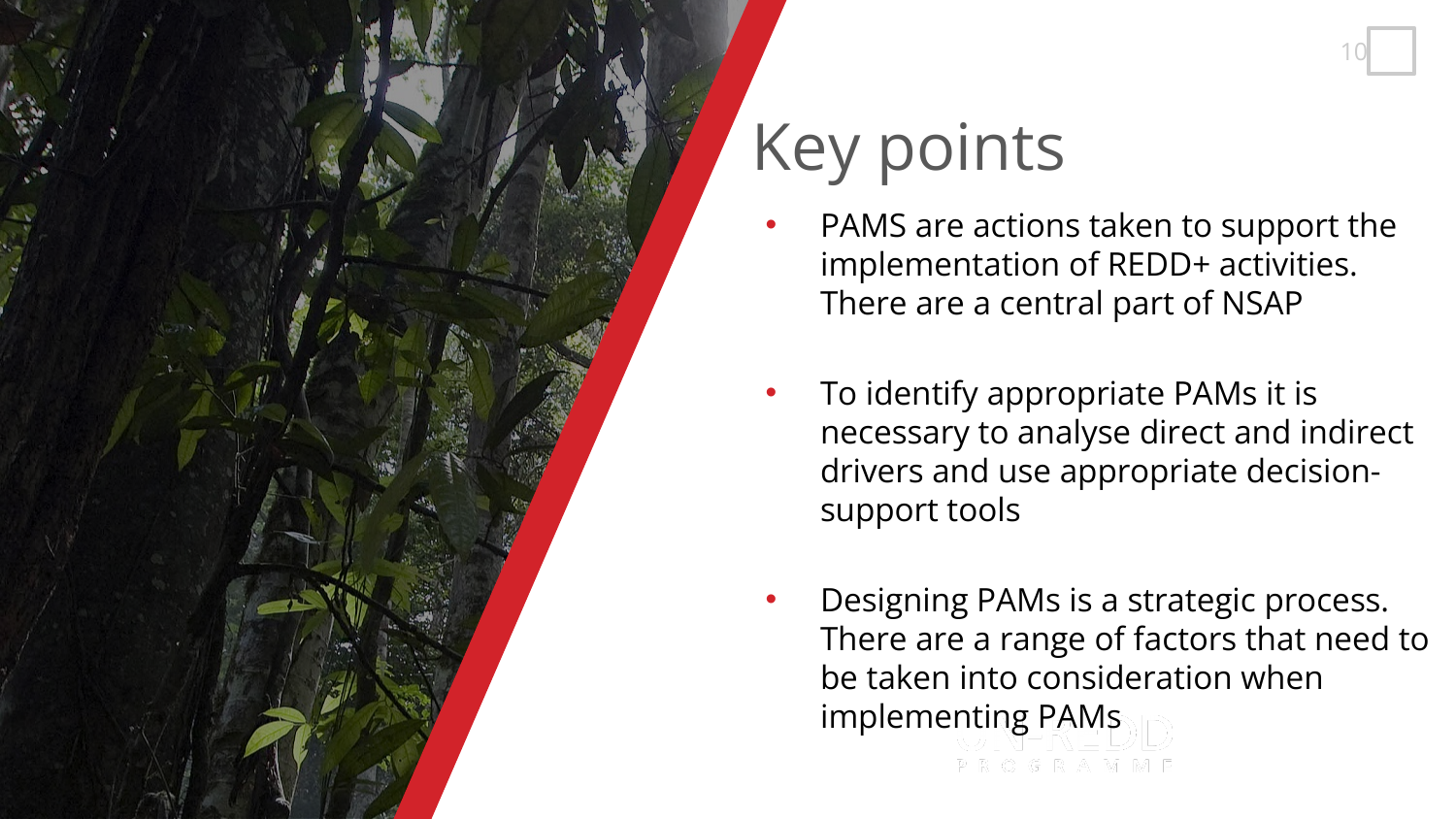

PAMS are actions taken to support the implementation of REDD+ activities. There are a central part of NSAP

To identify appropriate PAMs it is necessary to analyse direct and indirect drivers and use appropriate decision-support tools

Designing PAMs is a strategic process. There are a range of factors that need to be taken into consideration when implementing PAMs